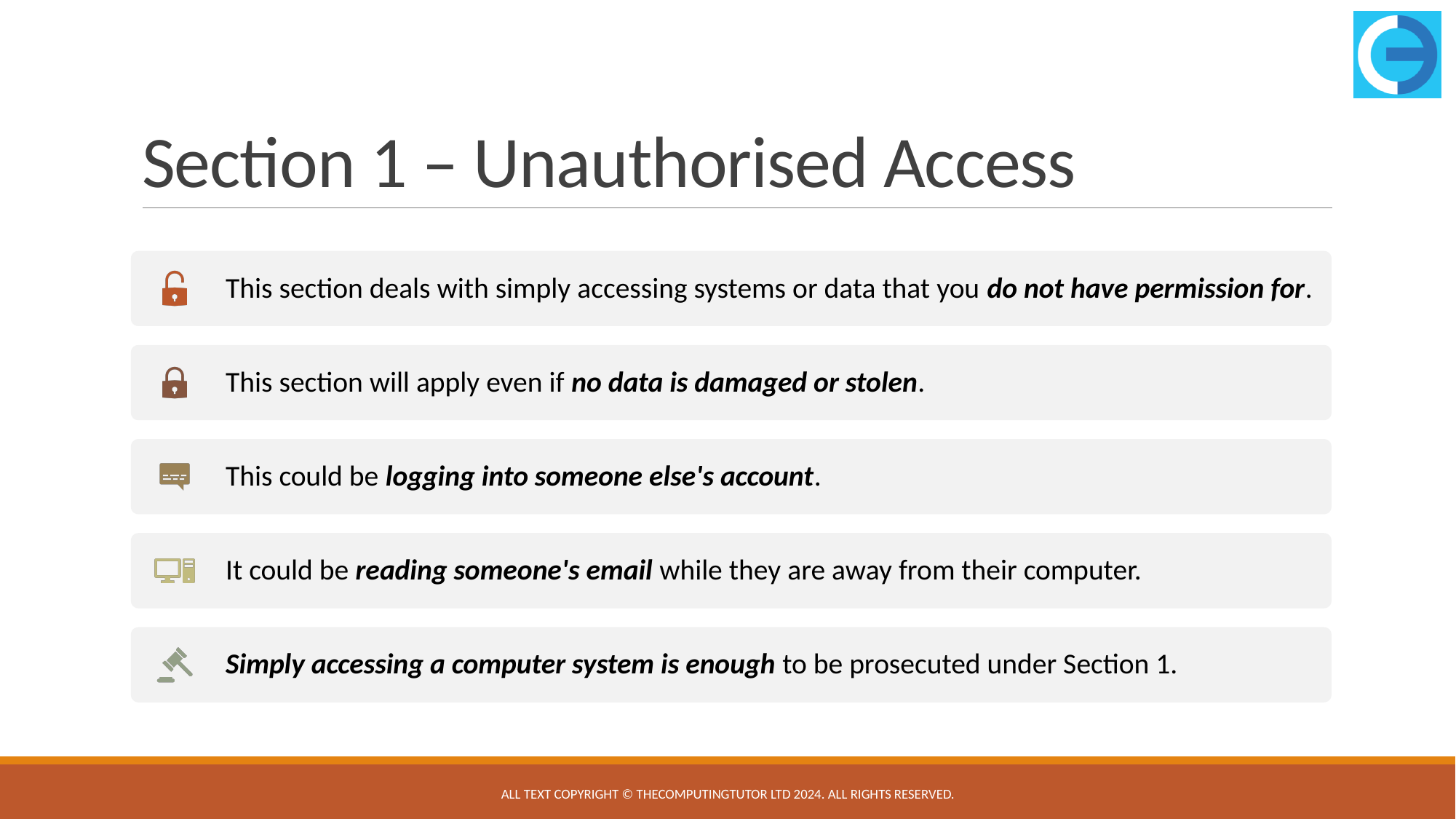

# Section 1 – Unauthorised Access
This section deals with simply accessing systems or data that you do not have permission for.
This section will apply even if no data is damaged or stolen.
This could be logging into someone else's account.
It could be reading someone's email while they are away from their computer.
Simply accessing a computer system is enough to be prosecuted under Section 1.
All text copyright © TheComputingTutor Ltd 2024. All rights Reserved.